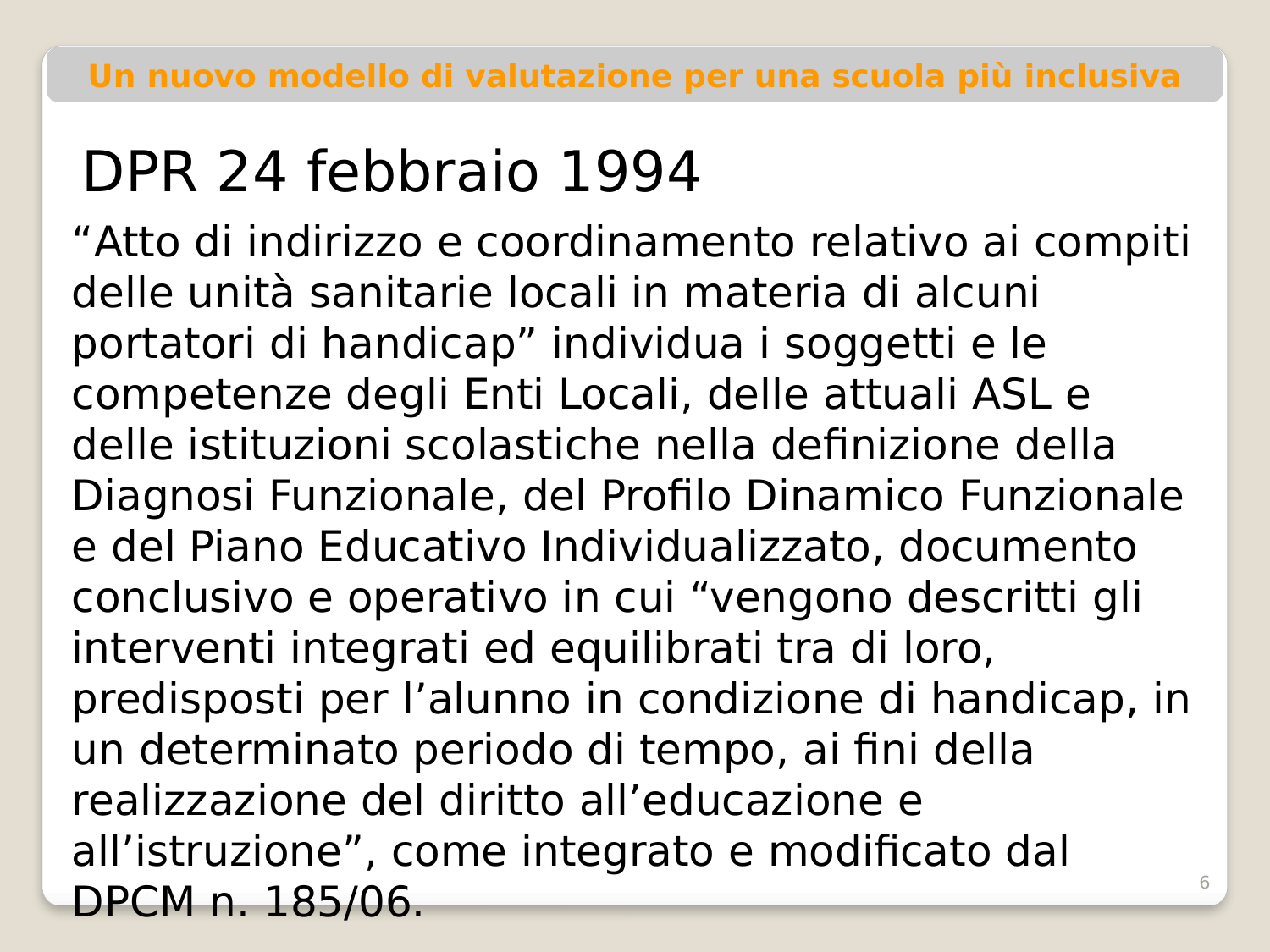

Un nuovo modello di valutazione per una scuola più inclusiva
DPR 24 febbraio 1994
“Atto di indirizzo e coordinamento relativo ai compiti
delle unità sanitarie locali in materia di alcuni
portatori di handicap” individua i soggetti e le
competenze degli Enti Locali, delle attuali ASL e
delle istituzioni scolastiche nella definizione della
Diagnosi Funzionale, del Profilo Dinamico Funzionale
e del Piano Educativo Individualizzato, documento
conclusivo e operativo in cui “vengono descritti gli
interventi integrati ed equilibrati tra di loro,
predisposti per l’alunno in condizione di handicap, in
un determinato periodo di tempo, ai fini della
realizzazione del diritto all’educazione e
all’istruzione”, come integrato e modificato dal
DPCM n. 185/06.
6